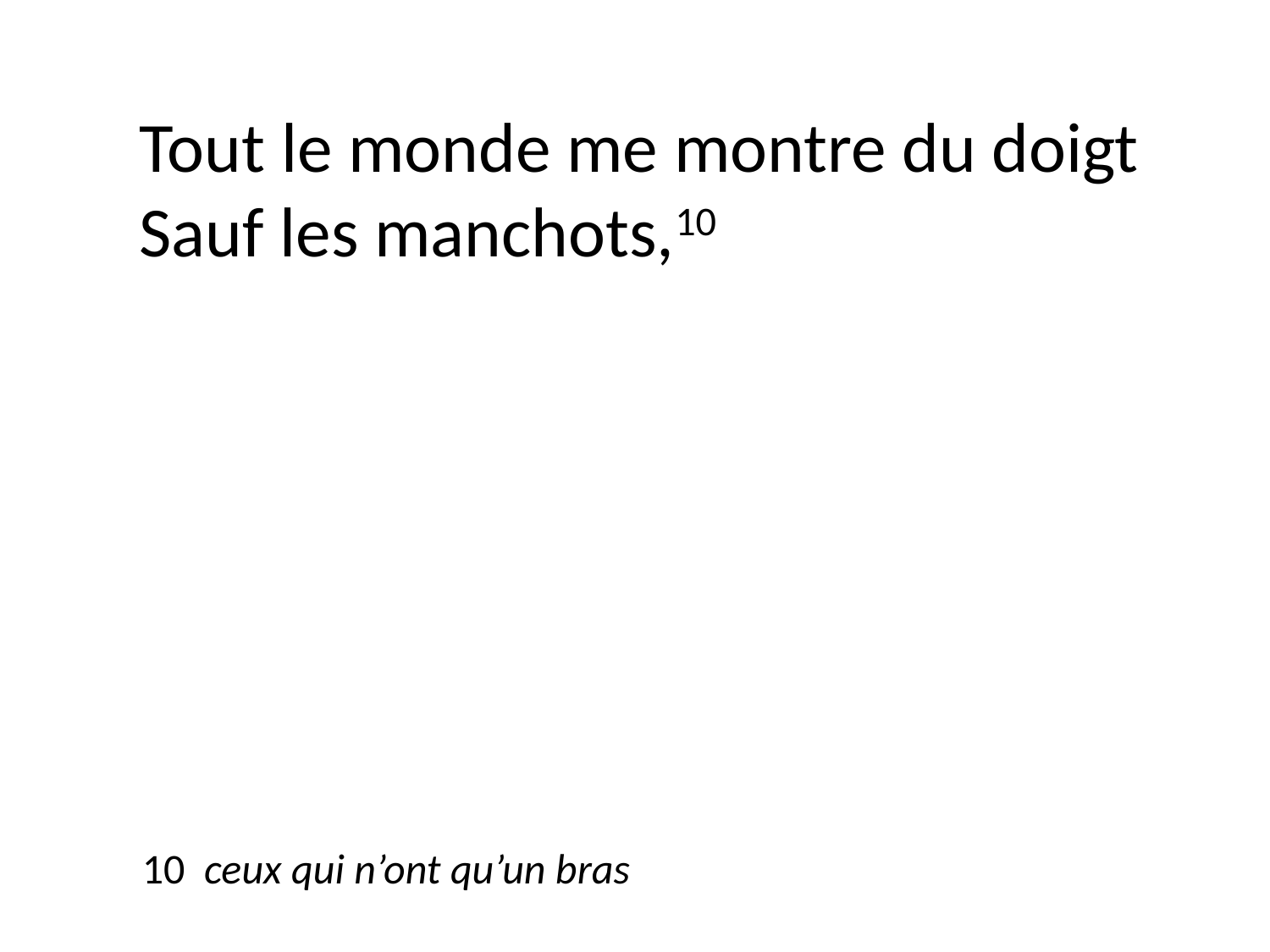

Tout le monde me montre du doigt
Sauf les manchots,10
10  ceux qui n’ont qu’un bras